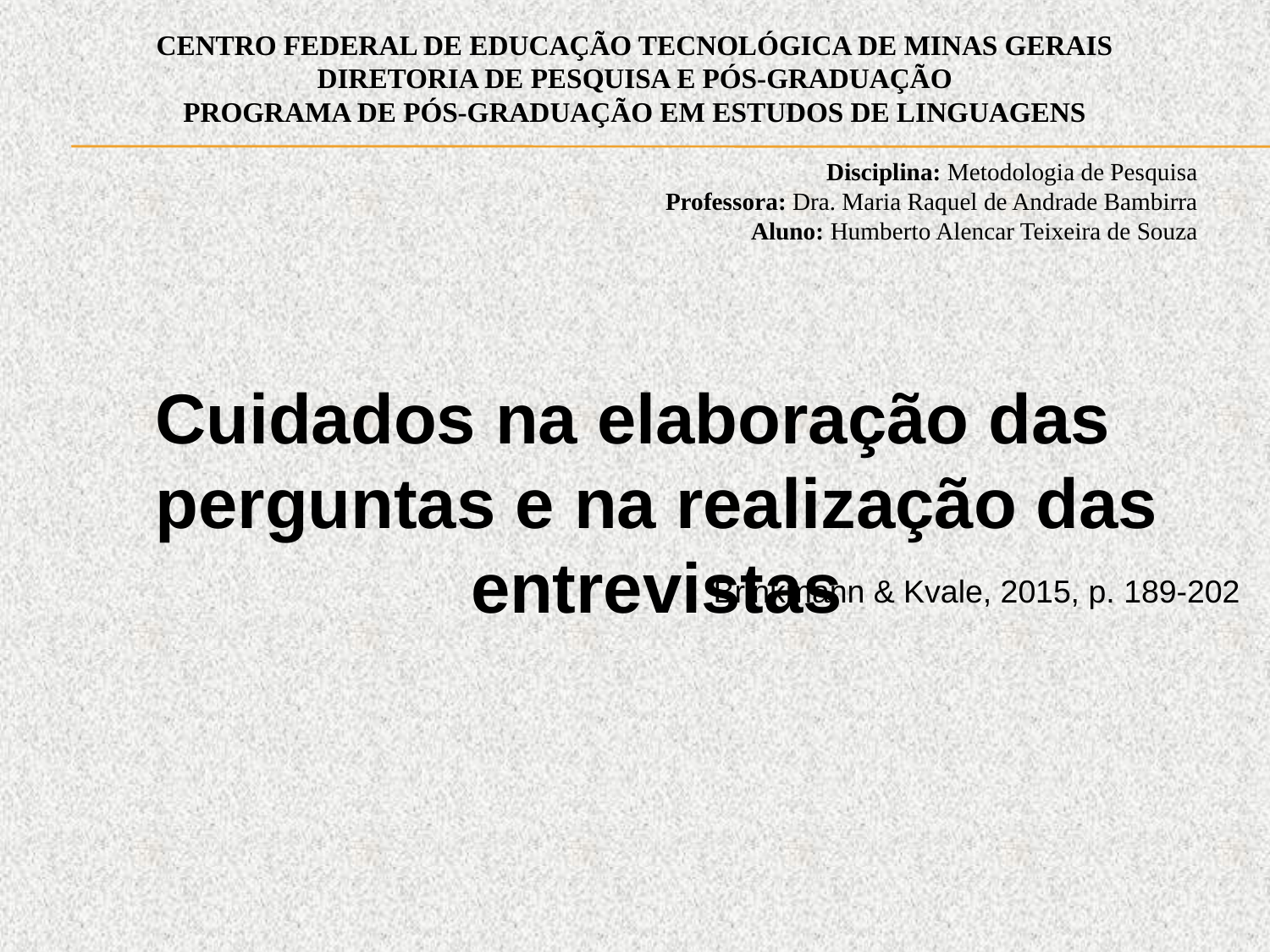

CENTRO FEDERAL DE EDUCAÇÃO TECNOLÓGICA DE MINAS GERAIS
DIRETORIA DE PESQUISA E PÓS-GRADUAÇÃO
PROGRAMA DE PÓS-GRADUAÇÃO EM ESTUDOS DE LINGUAGENS
Disciplina: Metodologia de Pesquisa
Professora: Dra. Maria Raquel de Andrade Bambirra
Aluno: Humberto Alencar Teixeira de Souza
Cuidados na elaboração das perguntas e na realização das entrevistas
Brinkmann & Kvale, 2015, p. 189-202